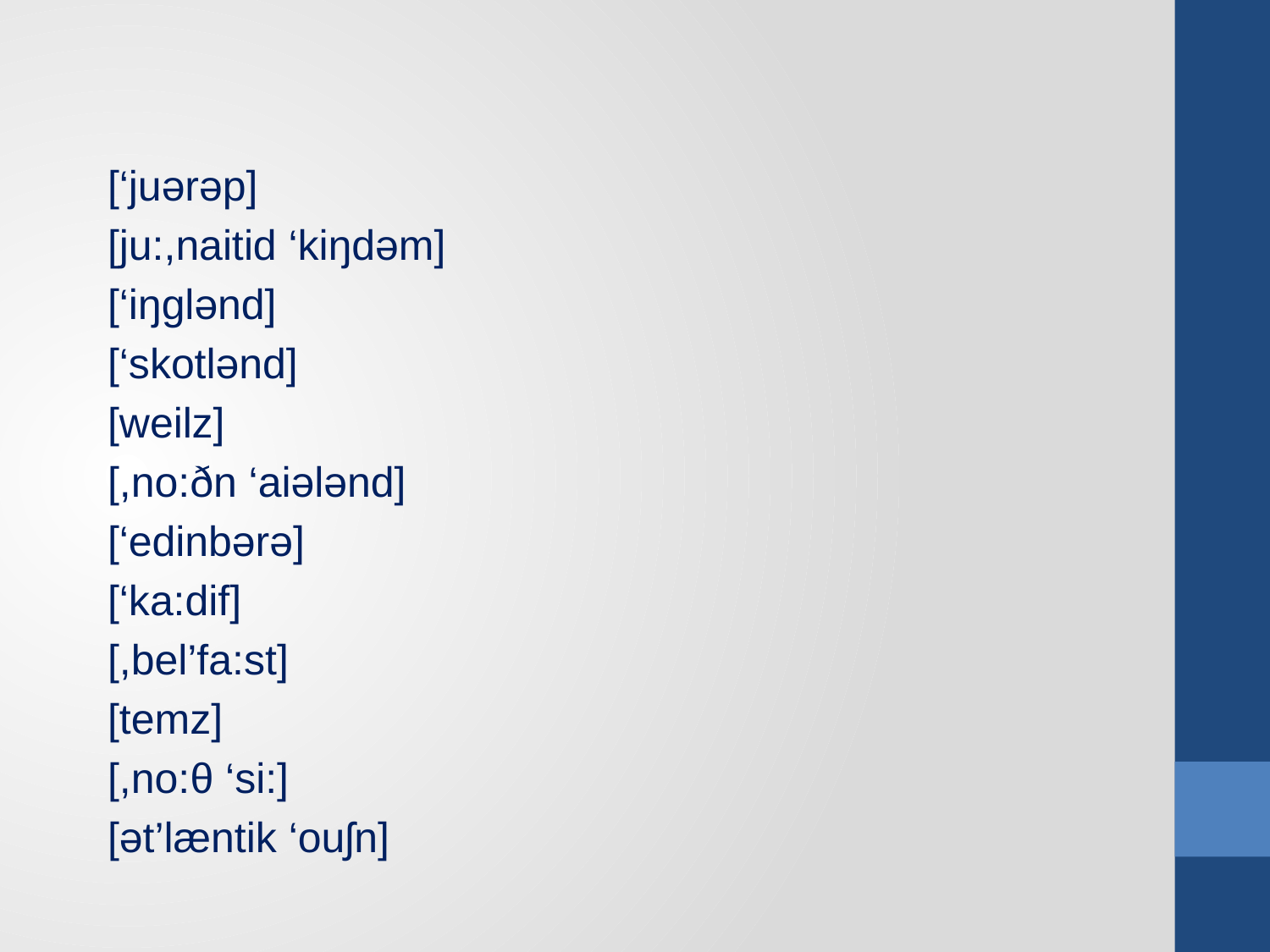

[‘juərəp]
[ju:,naitid ‘kiŋdəm]
[‘iŋglənd]
[‘skotlənd]
[weilz]
[,no:ðn ‘aiələnd]
[‘edinbərə]
[‘ka:dif]
[,bel’fa:st]
[temz]
[,no:θ ‘si:]
[ət’læntik ‘ouʃn]

#